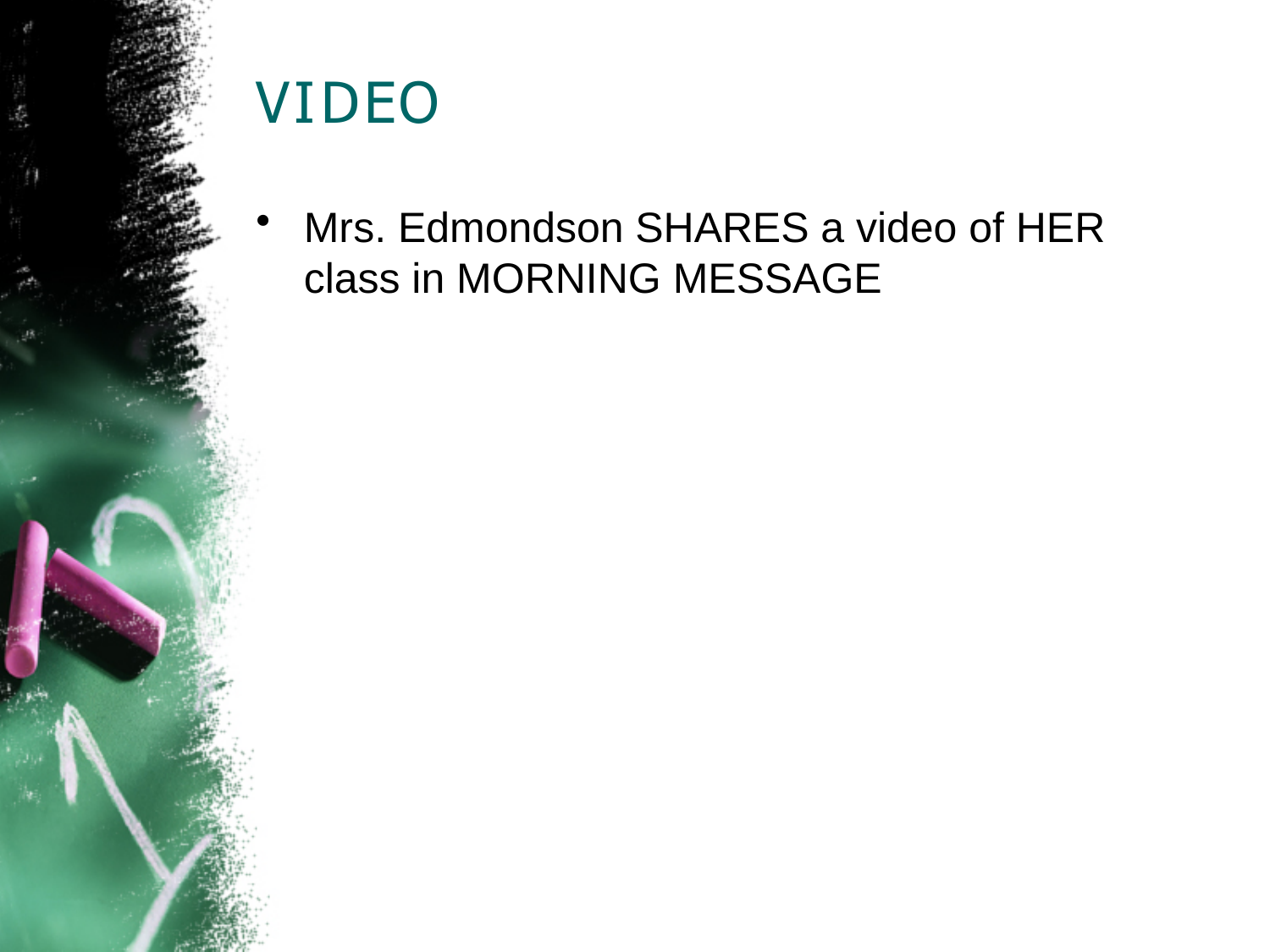

# VIDEO
Mrs. Edmondson SHARES a video of HER class in MORNING MESSAGE